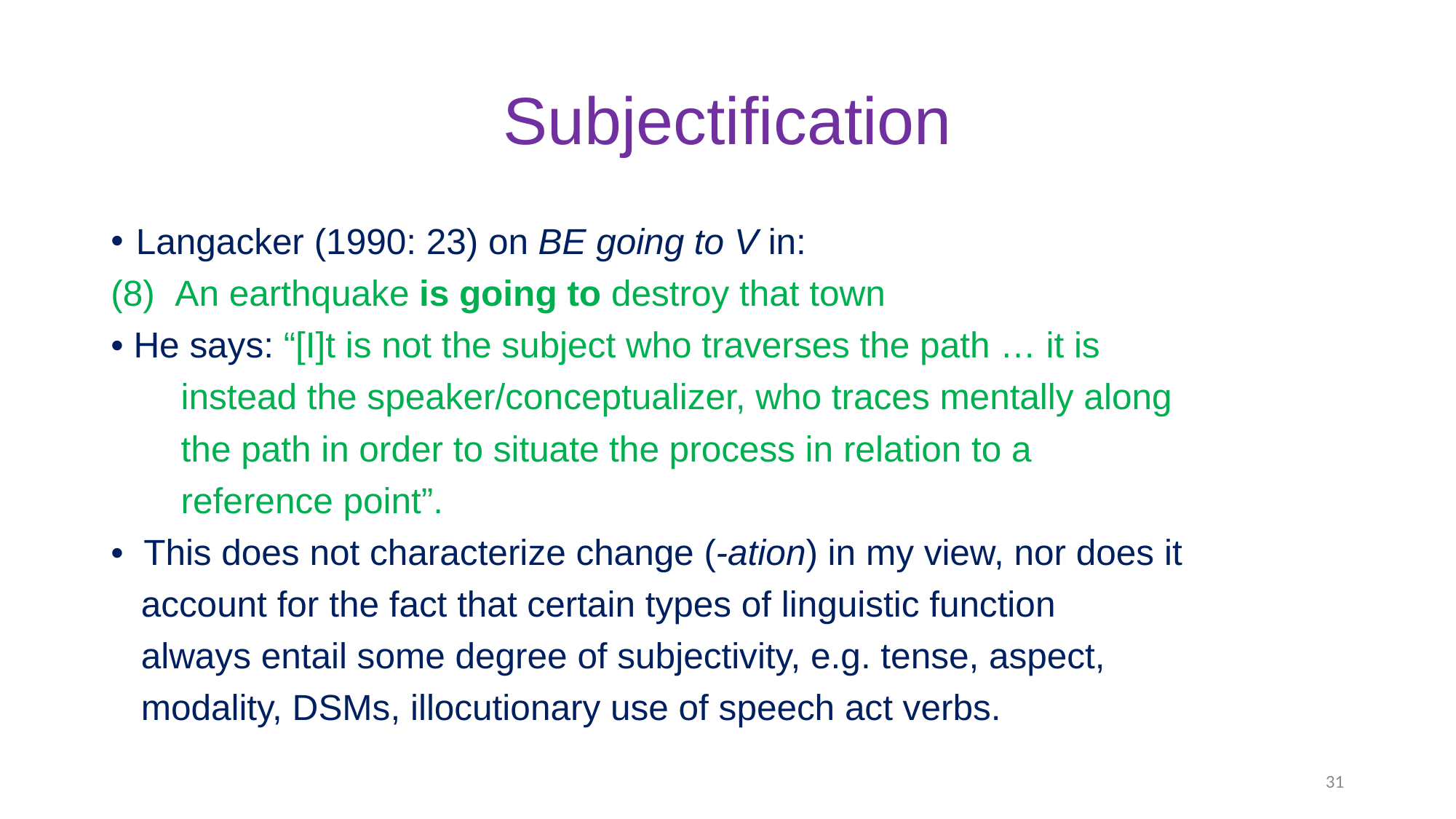

# Subjectification
Langacker (1990: 23) on BE going to V in:
(8)  An earthquake is going to destroy that town
• He says: “[I]t is not the subject who traverses the path … it is
       instead the speaker/conceptualizer, who traces mentally along
       the path in order to situate the process in relation to a
       reference point”.
•  This does not characterize change (-ation) in my view, nor does it
   account for the fact that certain types of linguistic function
   always entail some degree of subjectivity, e.g. tense, aspect,
   modality, DSMs, illocutionary use of speech act verbs.

31